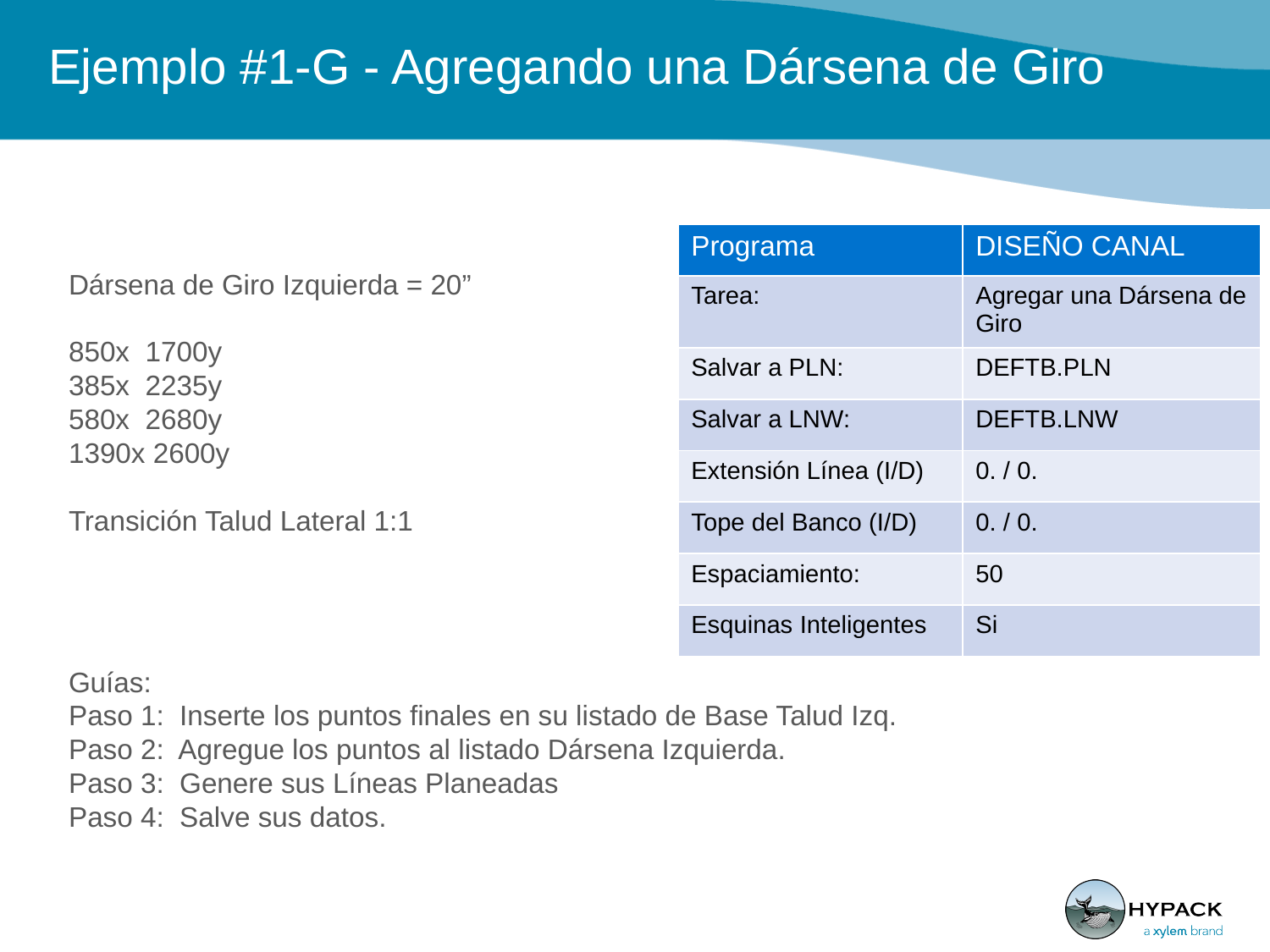

# Ejemplo #1-G - Agregando una Dársena de Giro
| Programa | DISEÑO CANAL |
| --- | --- |
| Tarea: | Agregar una Dársena de Giro |
| Salvar a PLN: | DEFTB.PLN |
| Salvar a LNW: | DEFTB.LNW |
| Extensión Línea (I/D) | 0. / 0. |
| Tope del Banco (I/D) | 0. / 0. |
| Espaciamiento: | 50 |
| Esquinas Inteligentes | Si |
Dársena de Giro Izquierda = 20”

850x  1700y
385x  2235y
580x  2680y
1390x 2600y

Transición Talud Lateral 1:1
Guías:
Paso 1:  Inserte los puntos finales en su listado de Base Talud Izq.
Paso 2:  Agregue los puntos al listado Dársena Izquierda.
Paso 3:  Genere sus Líneas Planeadas
Paso 4:  Salve sus datos.